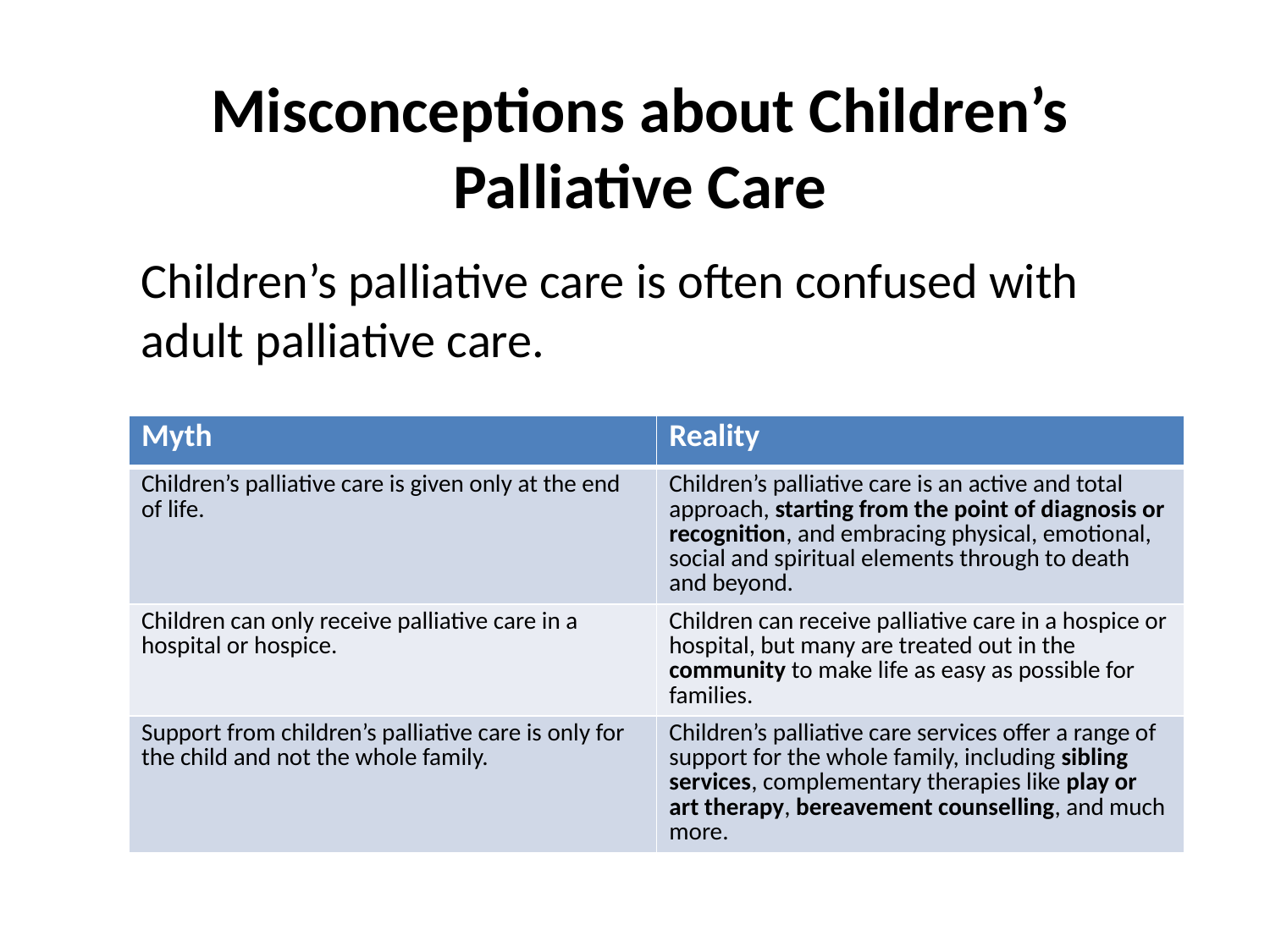

Misconceptions about Children’s Palliative Care
Children’s palliative care is often confused with adult palliative care.

| Myth | Reality |
| --- | --- |
| Children’s palliative care is given only at the end of life. | Children’s palliative care is an active and total approach, starting from the point of diagnosis or recognition, and embracing physical, emotional, social and spiritual elements through to death and beyond. |
| Children can only receive palliative care in a hospital or hospice. | Children can receive palliative care in a hospice or hospital, but many are treated out in the community to make life as easy as possible for families. |
| Support from children’s palliative care is only for the child and not the whole family. | Children’s palliative care services offer a range of support for the whole family, including sibling services, complementary therapies like play or art therapy, bereavement counselling, and much more. |